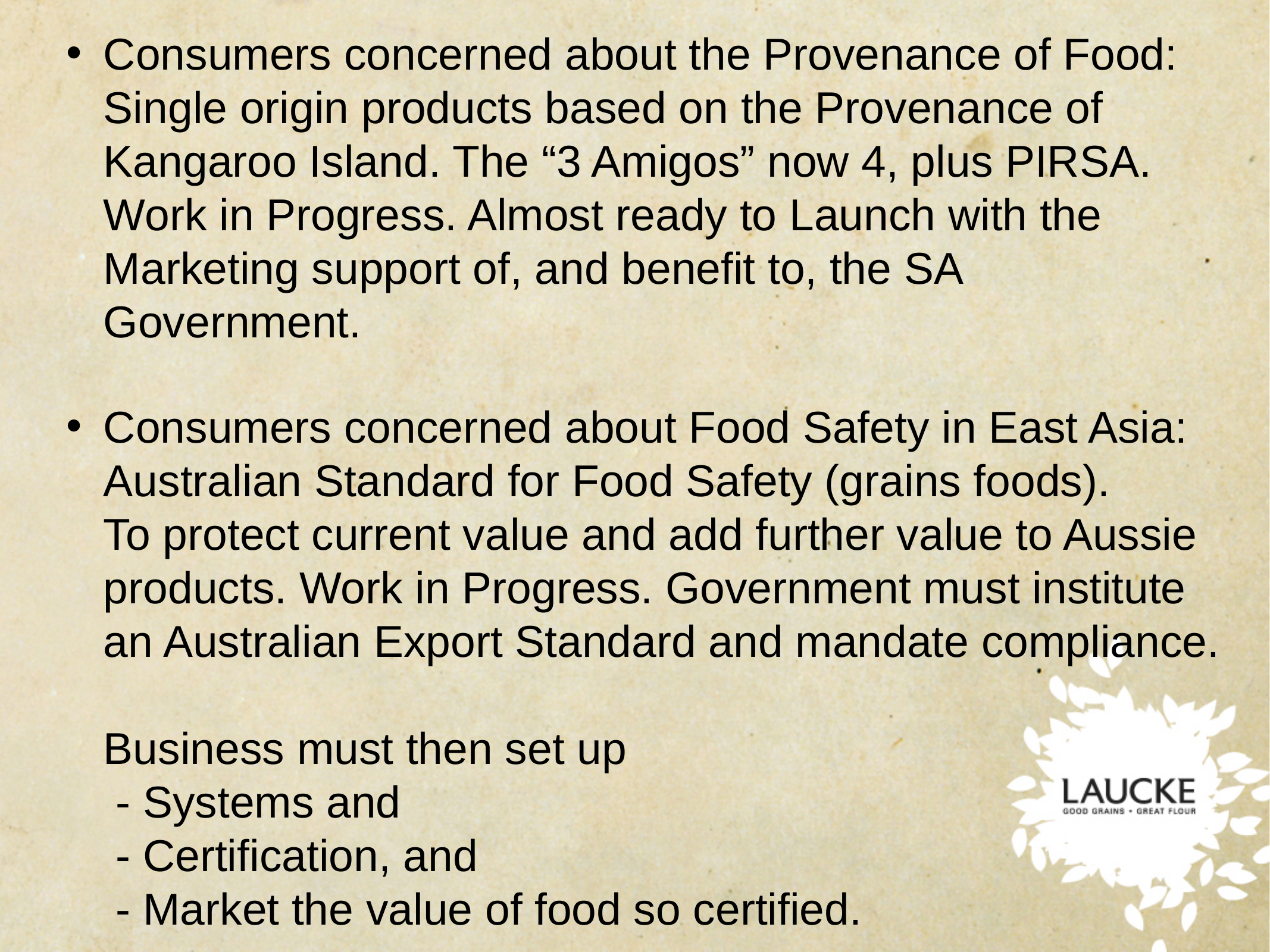

Consumers concerned about the Provenance of Food:
Single origin products based on the Provenance of Kangaroo Island. The “3 Amigos” now 4, plus PIRSA.
Work in Progress. Almost ready to Launch with the Marketing support of, and benefit to, the SA Government.
Consumers concerned about Food Safety in East Asia: Australian Standard for Food Safety (grains foods).
To protect current value and add further value to Aussie products. Work in Progress. Government must institute an Australian Export Standard and mandate compliance.
Business must then set up
 - Systems and
 - Certification, and
 - Market the value of food so certified.